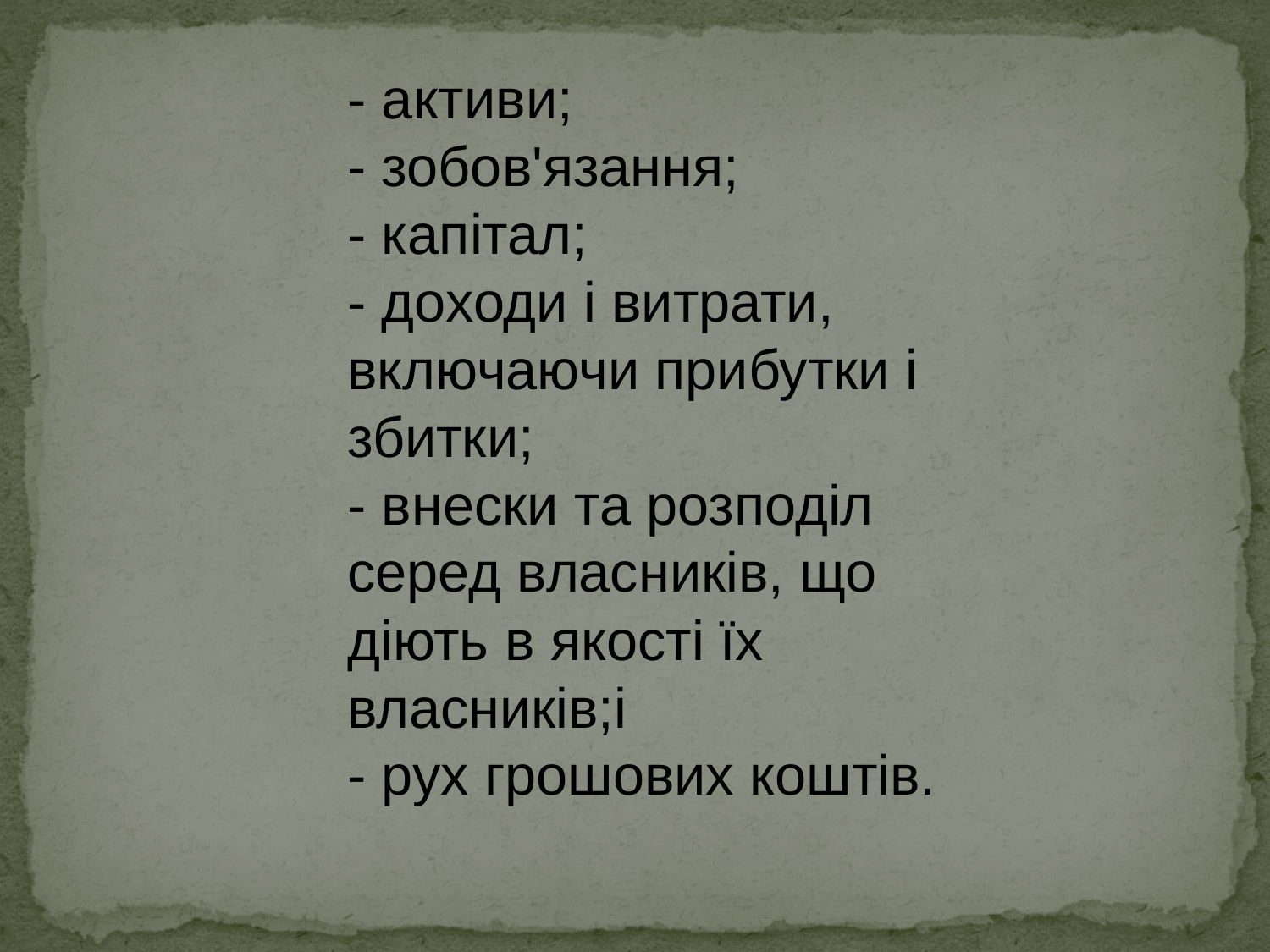

- активи;
- зобов'язання;
- капітал;
- доходи і витрати, включаючи прибутки і збитки;
- внески та розподіл серед власників, що діють в якості їх власників;і
- рух грошових коштів.